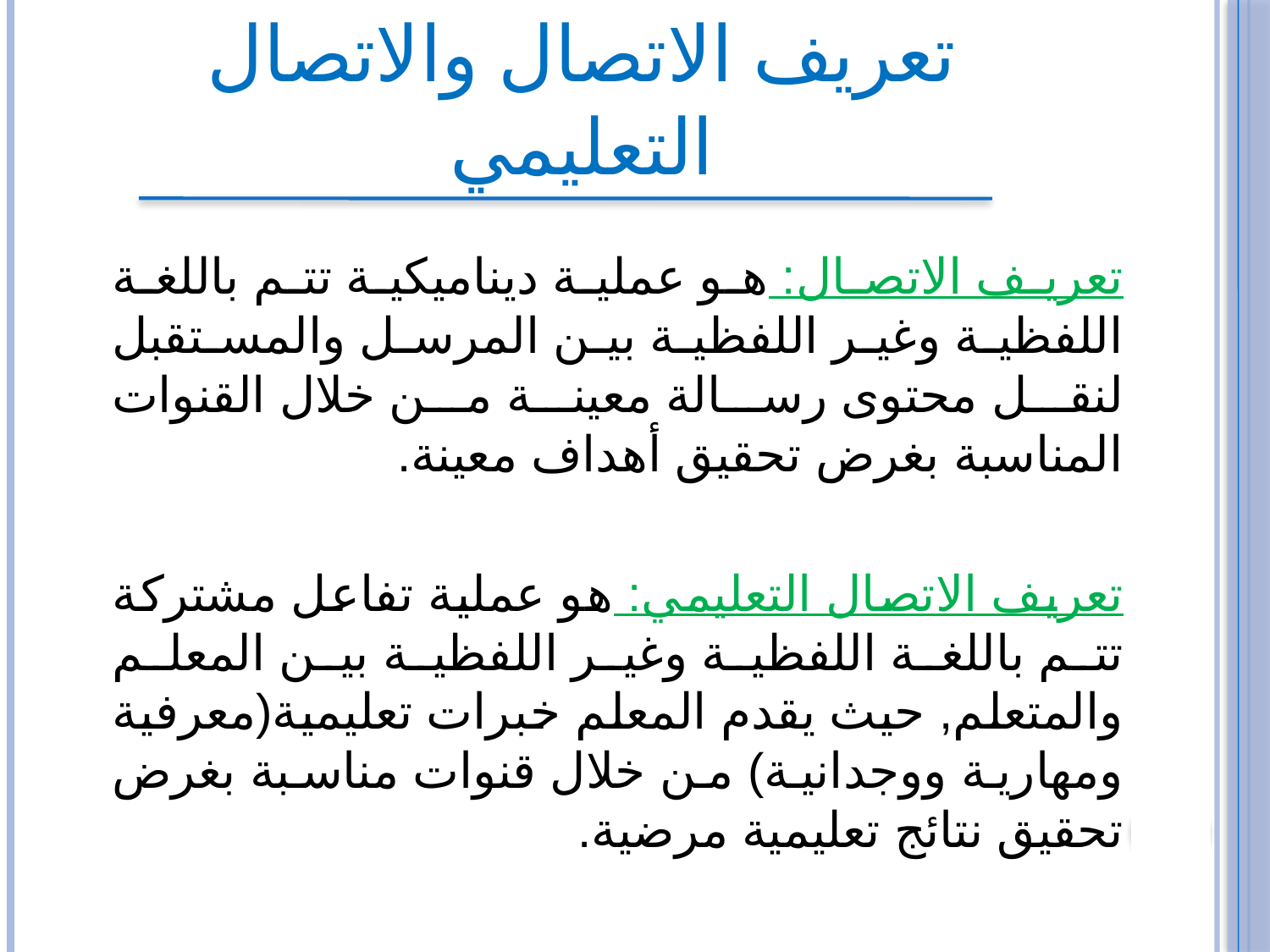

تعريف الاتصال والاتصال التعليمي
تعريف الاتصال: هو عملية ديناميكية تتم باللغة اللفظية وغير اللفظية بين المرسل والمستقبل لنقل محتوى رسالة معينة من خلال القنوات المناسبة بغرض تحقيق أهداف معينة.

تعريف الاتصال التعليمي: هو عملية تفاعل مشتركة تتم باللغة اللفظية وغير اللفظية بين المعلم والمتعلم, حيث يقدم المعلم خبرات تعليمية(معرفية ومهارية ووجدانية) من خلال قنوات مناسبة بغرض تحقيق نتائج تعليمية مرضية.

3